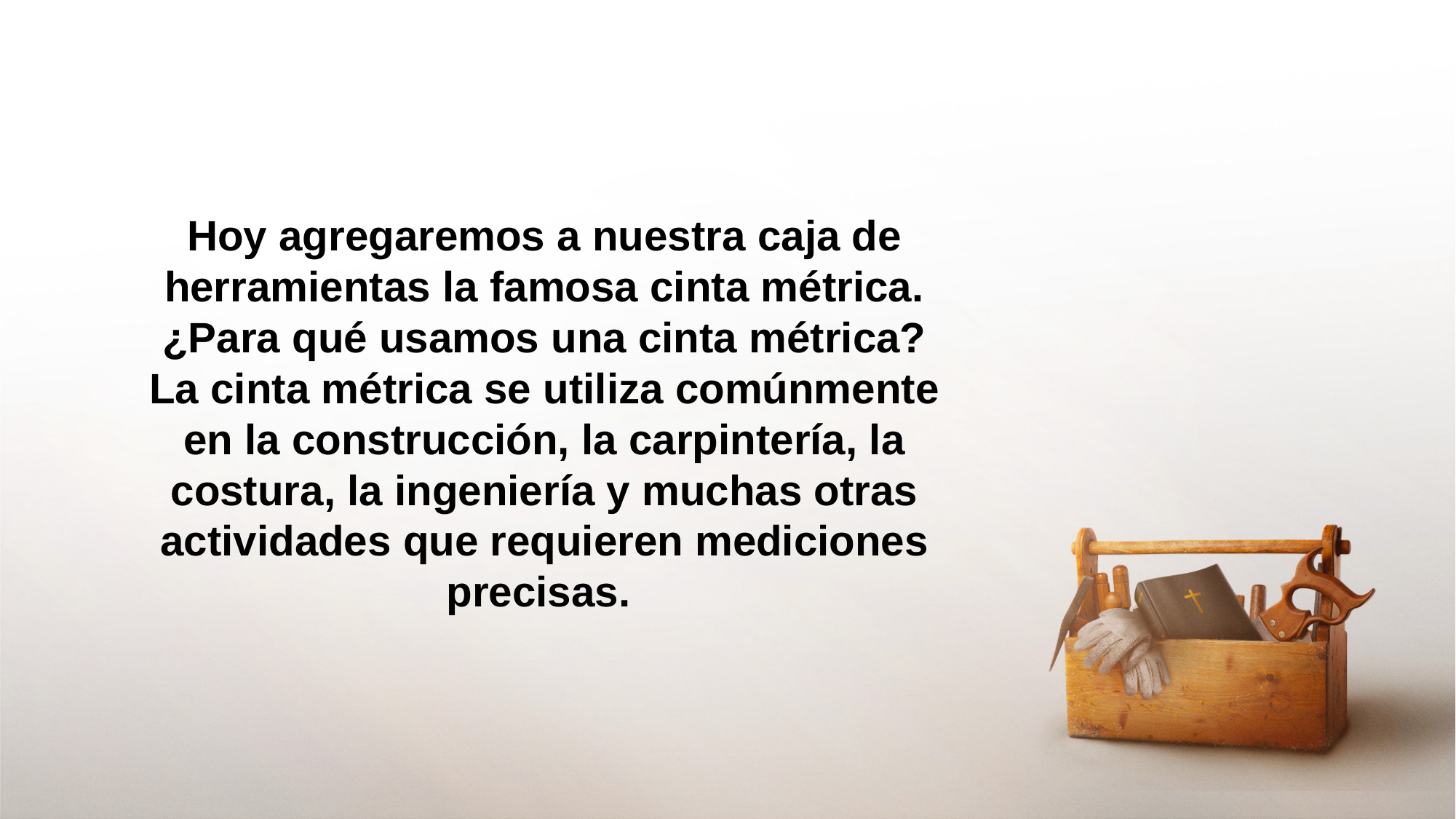

Hoy agregaremos a nuestra caja de herramientas la famosa cinta métrica. ¿Para qué usamos una cinta métrica?
La cinta métrica se utiliza comúnmente en la construcción, la carpintería, la costura, la ingeniería y muchas otras actividades que requieren mediciones precisas.